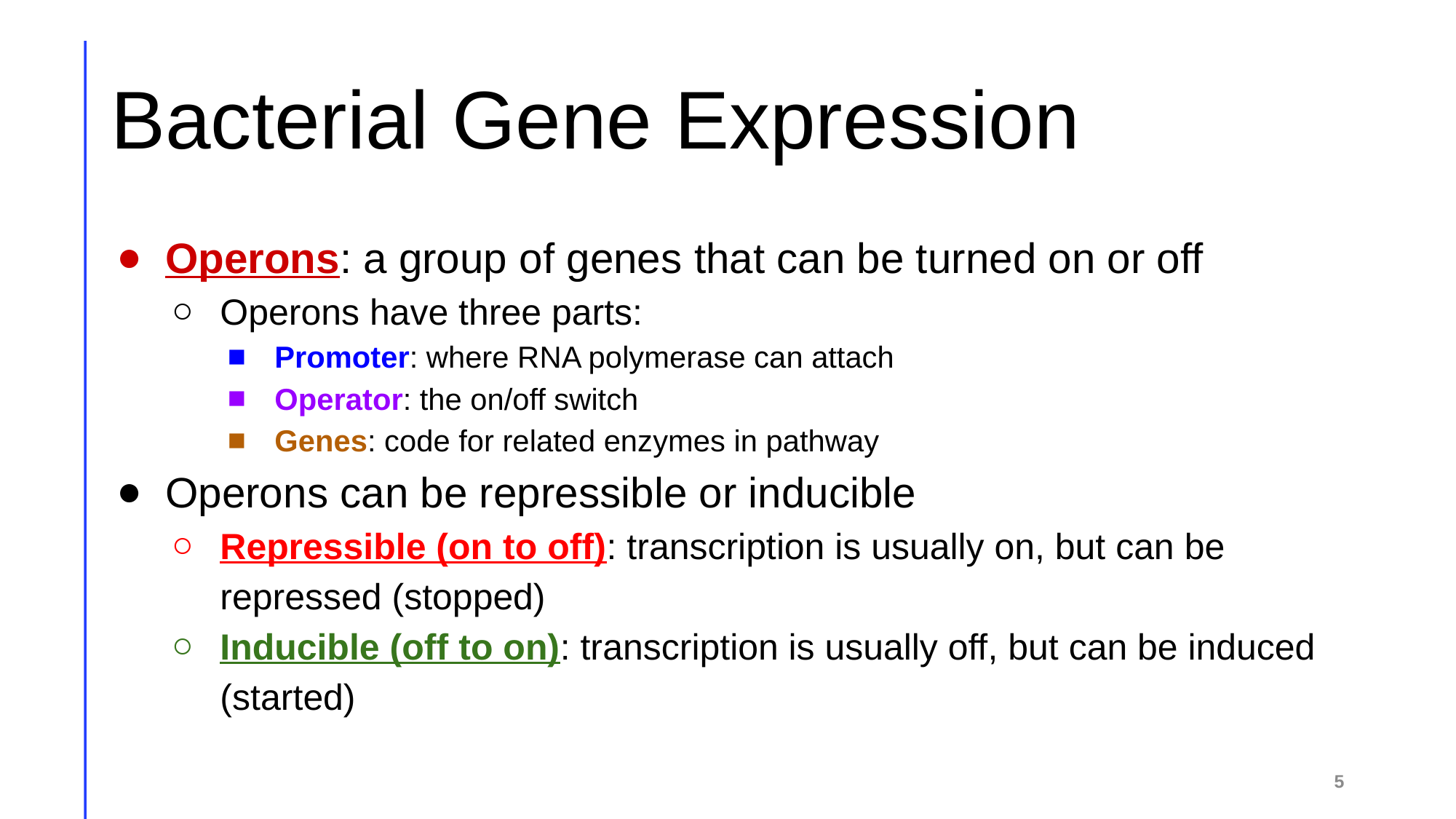

# Bacterial Gene Expression
Operons: a group of genes that can be turned on or off
Operons have three parts:
Promoter: where RNA polymerase can attach
Operator: the on/off switch
Genes: code for related enzymes in pathway
Operons can be repressible or inducible
Repressible (on to off): transcription is usually on, but can be repressed (stopped)
Inducible (off to on): transcription is usually off, but can be induced (started)

5